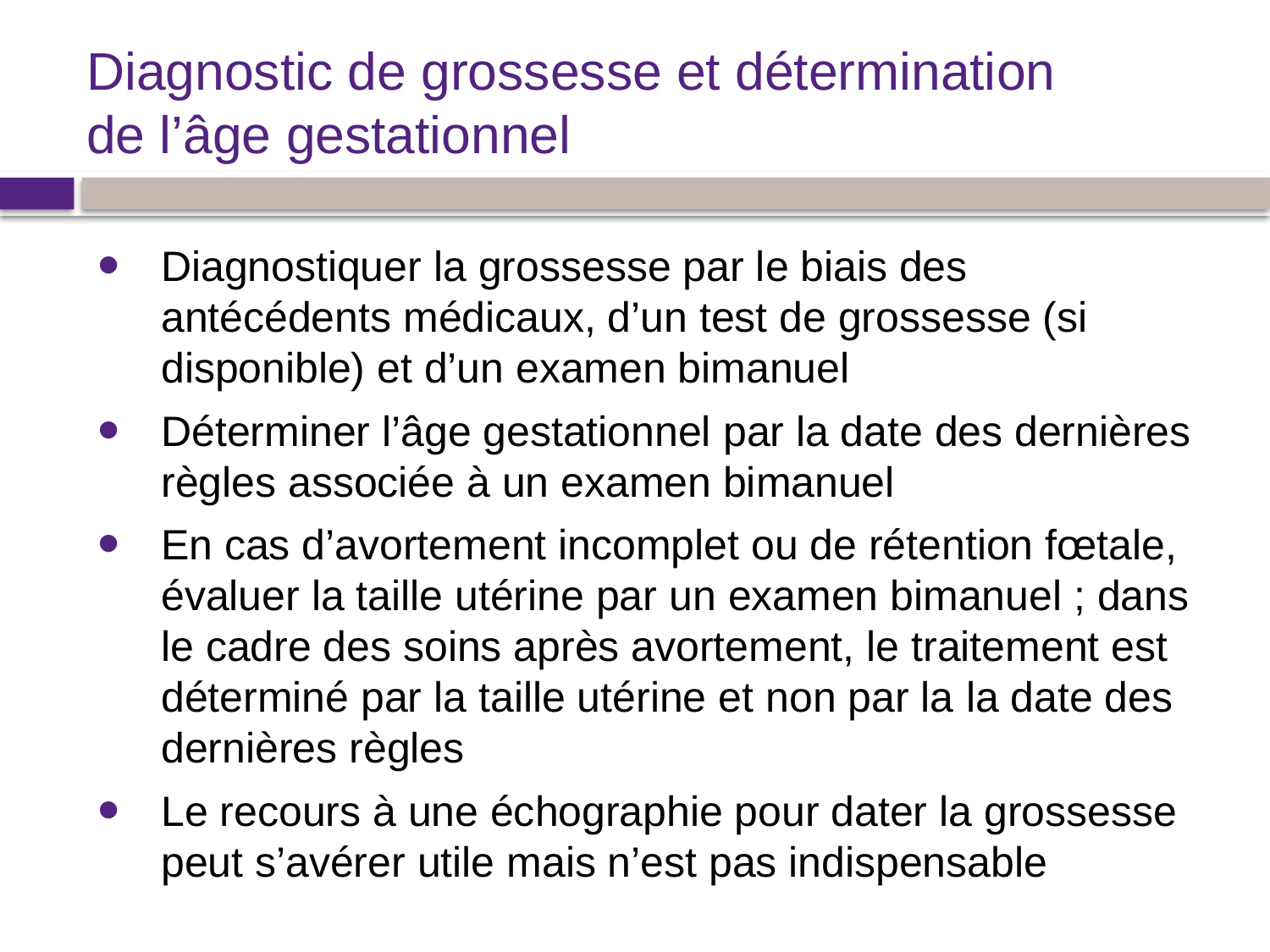

# Diagnostic de grossesse et détermination de l’âge gestationnel
Diagnostiquer la grossesse par le biais des antécédents médicaux, d’un test de grossesse (si disponible) et d’un examen bimanuel
Déterminer l’âge gestationnel par la date des dernières règles associée à un examen bimanuel
En cas d’avortement incomplet ou de rétention fœtale, évaluer la taille utérine par un examen bimanuel ; dans le cadre des soins après avortement, le traitement est déterminé par la taille utérine et non par la la date des dernières règles
Le recours à une échographie pour dater la grossesse peut s’avérer utile mais n’est pas indispensable